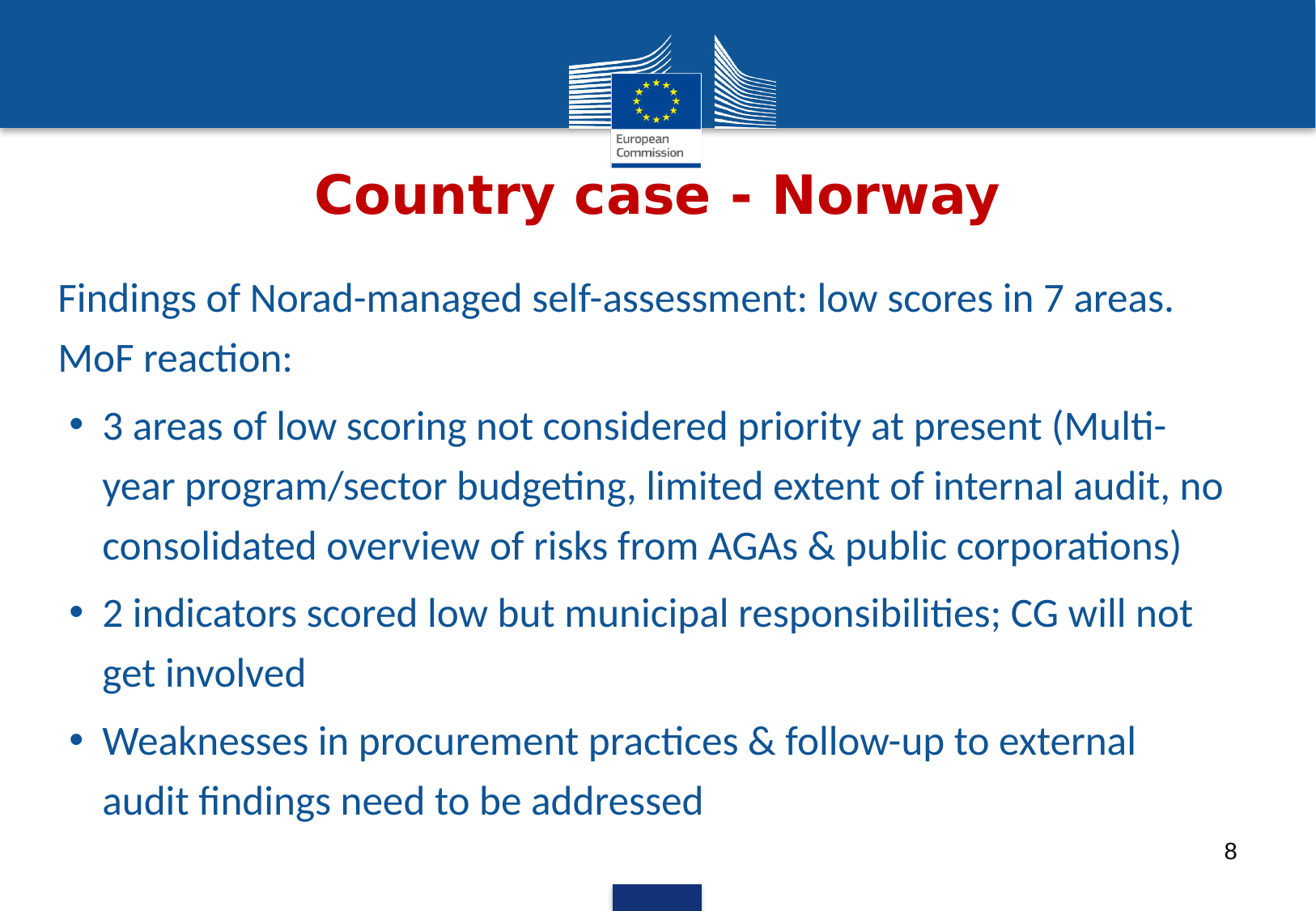

# Country case - Norway
Findings of Norad-managed self-assessment: low scores in 7 areas. MoF reaction:
3 areas of low scoring not considered priority at present (Multi-year program/sector budgeting, limited extent of internal audit, no consolidated overview of risks from AGAs & public corporations)
2 indicators scored low but municipal responsibilities; CG will not get involved
Weaknesses in procurement practices & follow-up to external audit findings need to be addressed

8